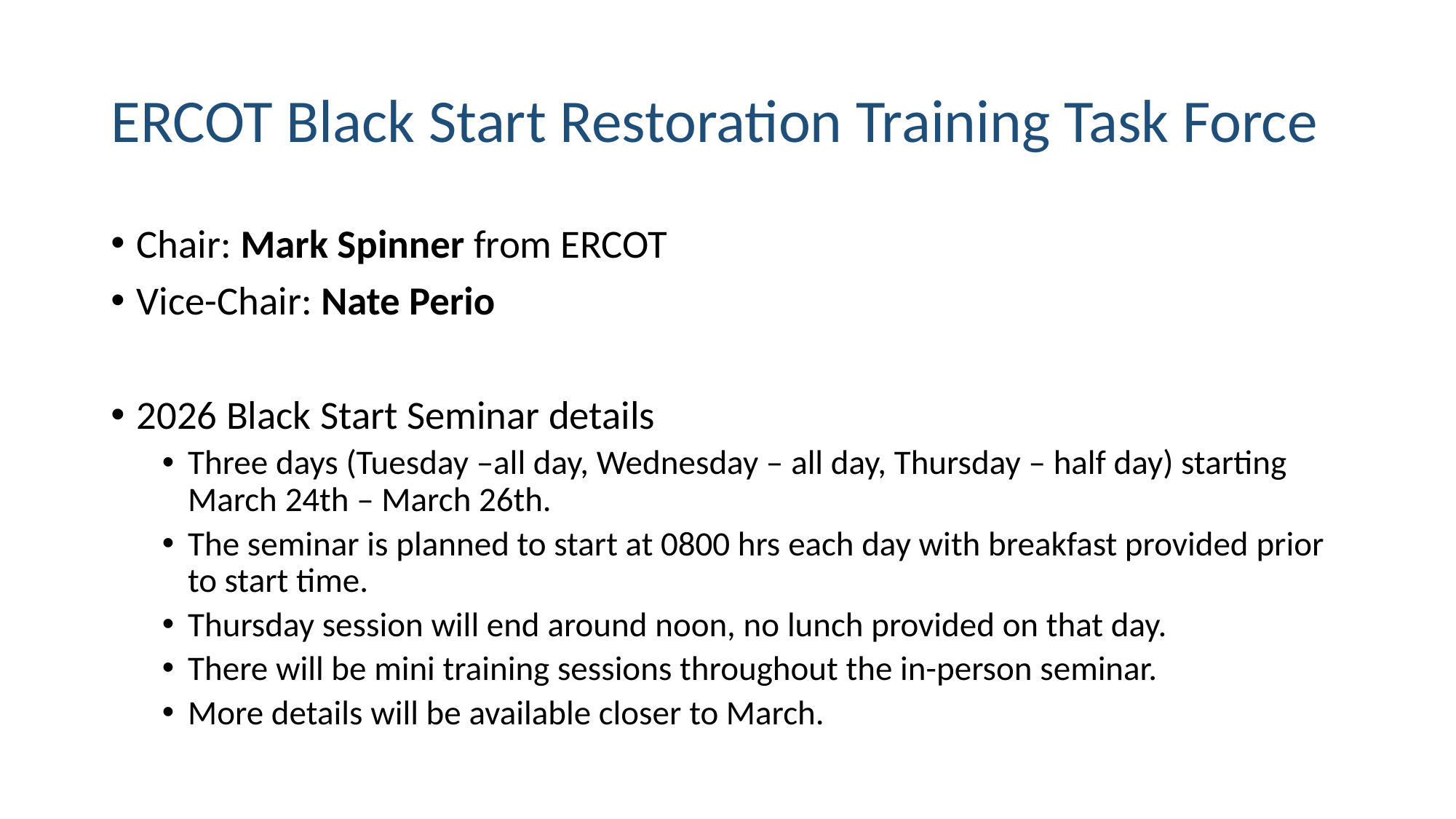

# ERCOT Black Start Restoration Training Task Force
Chair: Mark Spinner from ERCOT
Vice-Chair: Nate Perio

2026 Black Start Seminar details
Three days (Tuesday –all day, Wednesday – all day, Thursday – half day) starting March 24th – March 26th.
The seminar is planned to start at 0800 hrs each day with breakfast provided prior to start time.
Thursday session will end around noon, no lunch provided on that day.
There will be mini training sessions throughout the in-person seminar.
More details will be available closer to March.